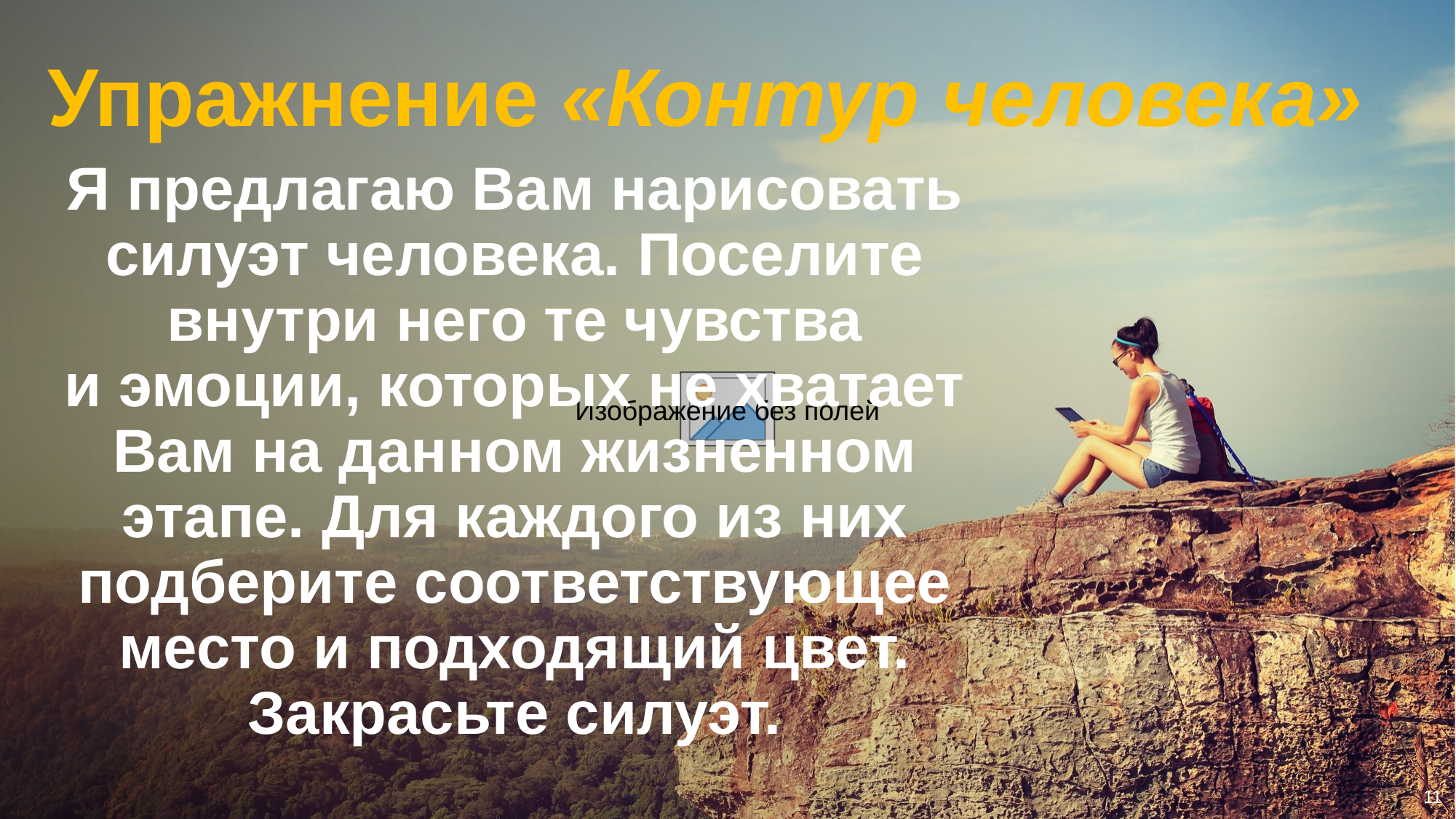

Упражнение «Контур человека»

Я предлагаю Вам нарисовать силуэт человека. Поселите внутри него те чувства и эмоции, которых не хватает Вам на данном жизненном этапе. Для каждого из них подберите соответствующее место и подходящий цвет. Закрасьте силуэт.
11